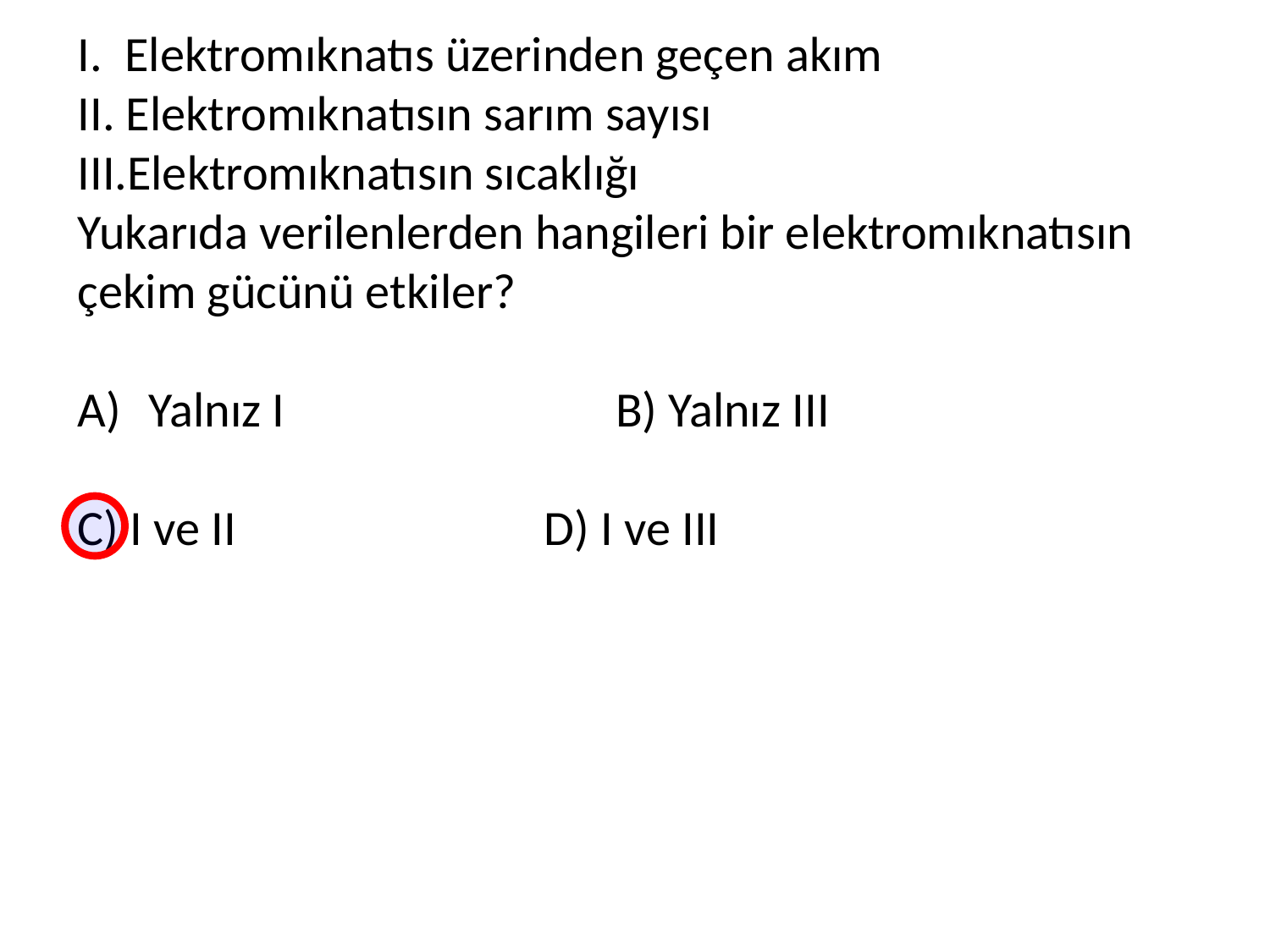

I.  Elektromıknatıs üzerinden geçen akım
II. Elektromıknatısın sarım sayısı
III.Elektromıknatısın sıcaklığı
Yukarıda verilenlerden hangileri bir elektromıknatısın çekim gücünü etkiler?

Yalnız I 	                   B) Yalnız III

C) I ve II	                   D) I ve III